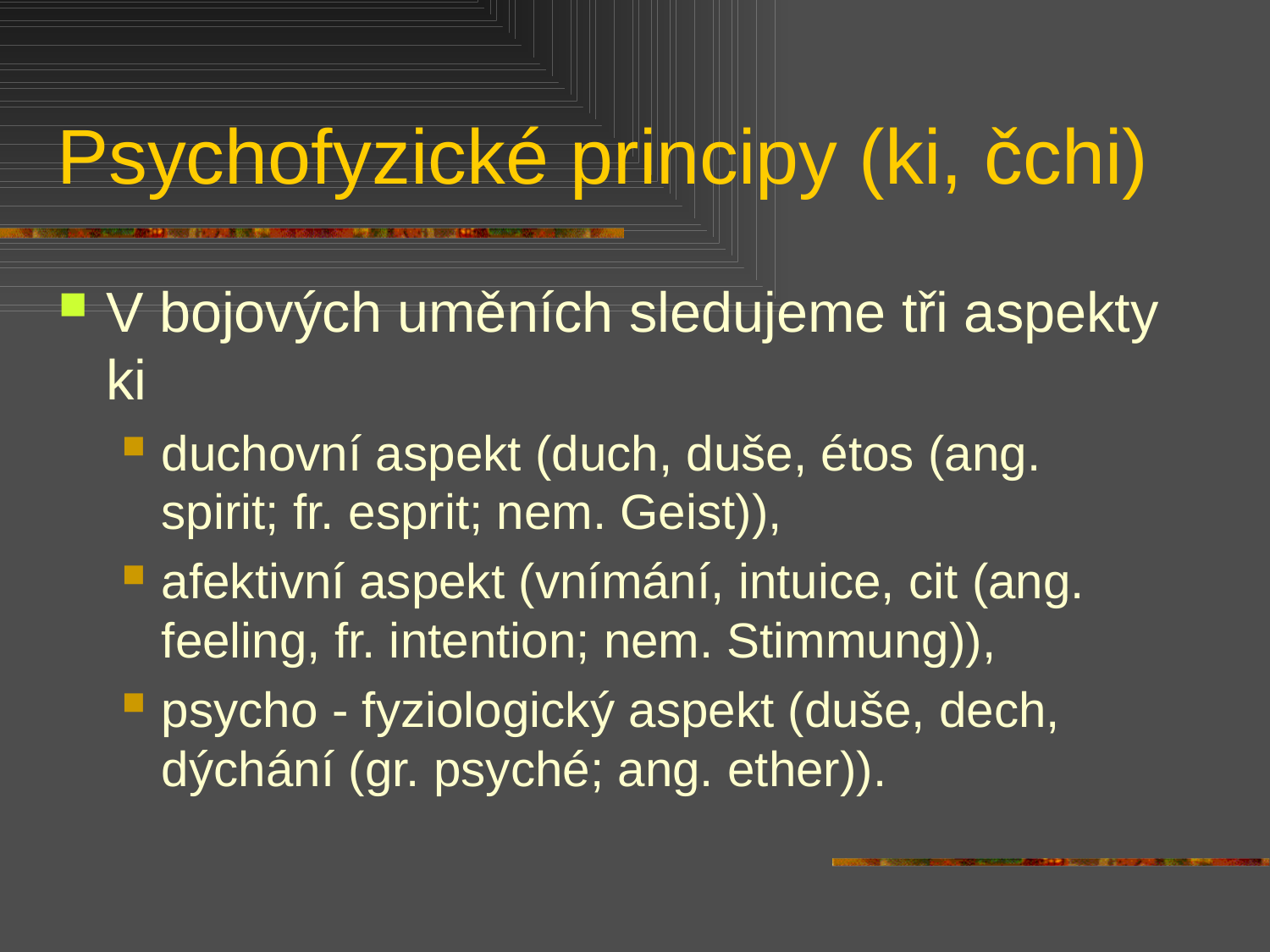

# Psychofyzické principy (ki, čchi)
V bojových uměních sledujeme tři aspekty ki
duchovní aspekt (duch, duše, étos (ang. spirit; fr. esprit; nem. Geist)),
afektivní aspekt (vnímání, intuice, cit (ang. feeling, fr. intention; nem. Stimmung)),
psycho - fyziologický aspekt (duše, dech, dýchání (gr. psyché; ang. ether)).